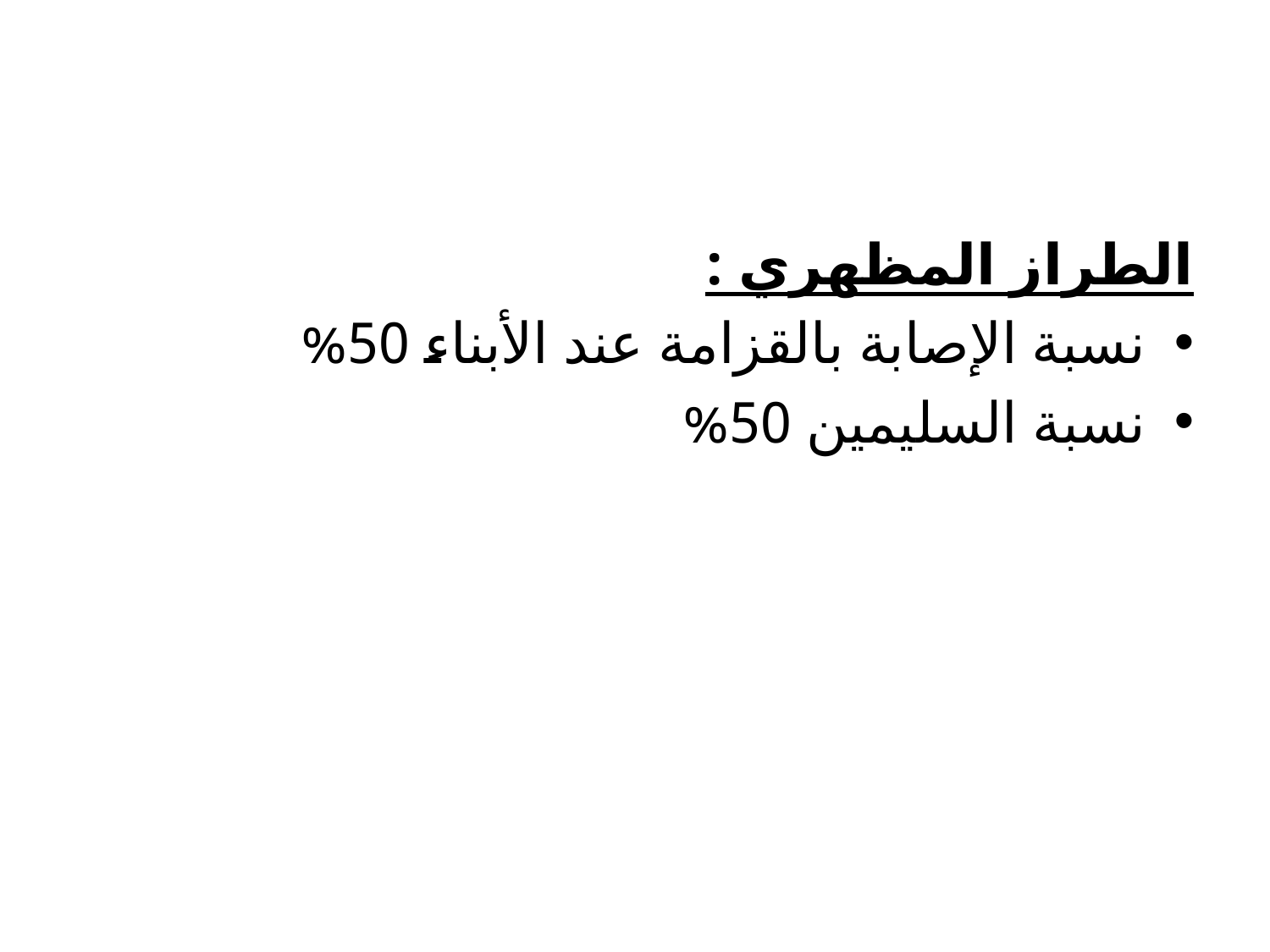

#
الطراز المظهري :
نسبة الإصابة بالقزامة عند الأبناء 50%
نسبة السليمين 50%